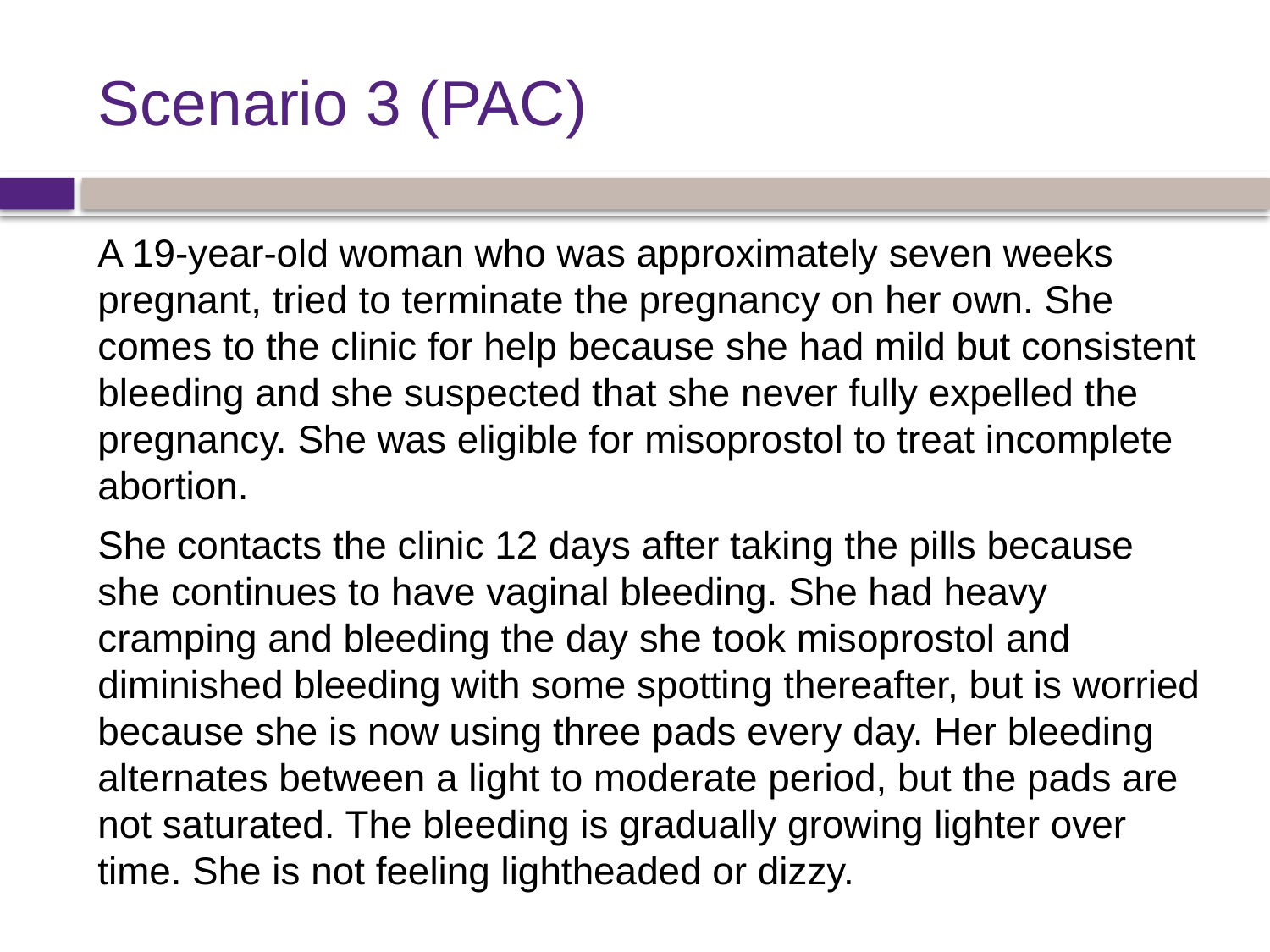

# Scenario 3 (PAC)
A 19-year-old woman who was approximately seven weeks pregnant, tried to terminate the pregnancy on her own. She comes to the clinic for help because she had mild but consistent bleeding and she suspected that she never fully expelled the pregnancy. She was eligible for misoprostol to treat incomplete abortion.
She contacts the clinic 12 days after taking the pills because she continues to have vaginal bleeding. She had heavy cramping and bleeding the day she took misoprostol and diminished bleeding with some spotting thereafter, but is worried because she is now using three pads every day. Her bleeding alternates between a light to moderate period, but the pads are not saturated. The bleeding is gradually growing lighter over time. She is not feeling lightheaded or dizzy.